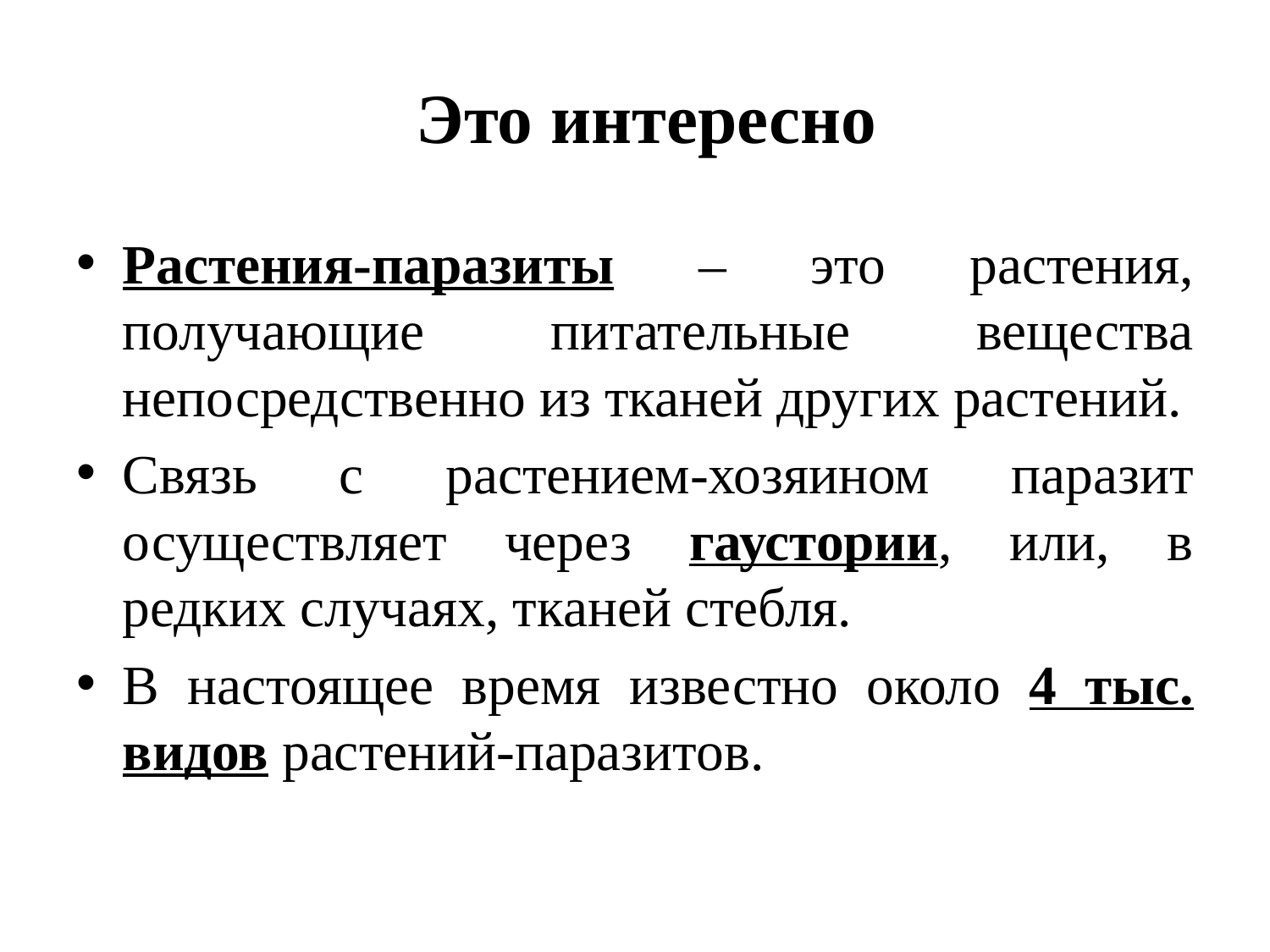

# Это интересно
Растения-паразиты – это растения, получающие питательные вещества непосредственно из тканей других растений.
Связь с растением-хозяином паразит осуществляет через гаустории, или, в редких случаях, тканей стебля.
В настоящее время известно около 4 тыс. видов растений-паразитов.